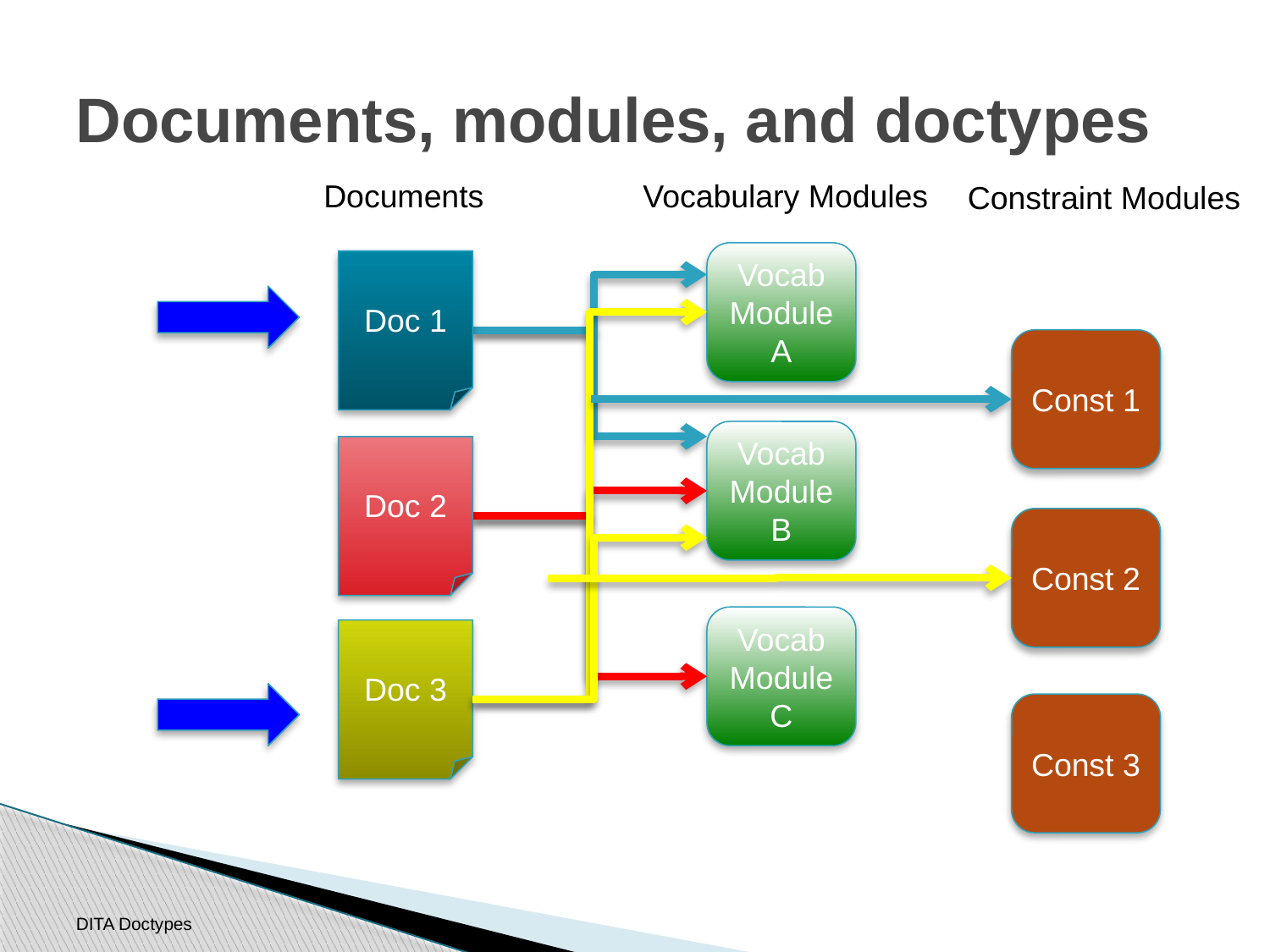

# Documents, modules, and doctypes
Documents
Vocabulary Modules
Constraint Modules
VocabModule A
Vocab Module B
Vocab Module C
Doc 1
Doc 2
Doc 3

Const 1
Const 2
Const 3